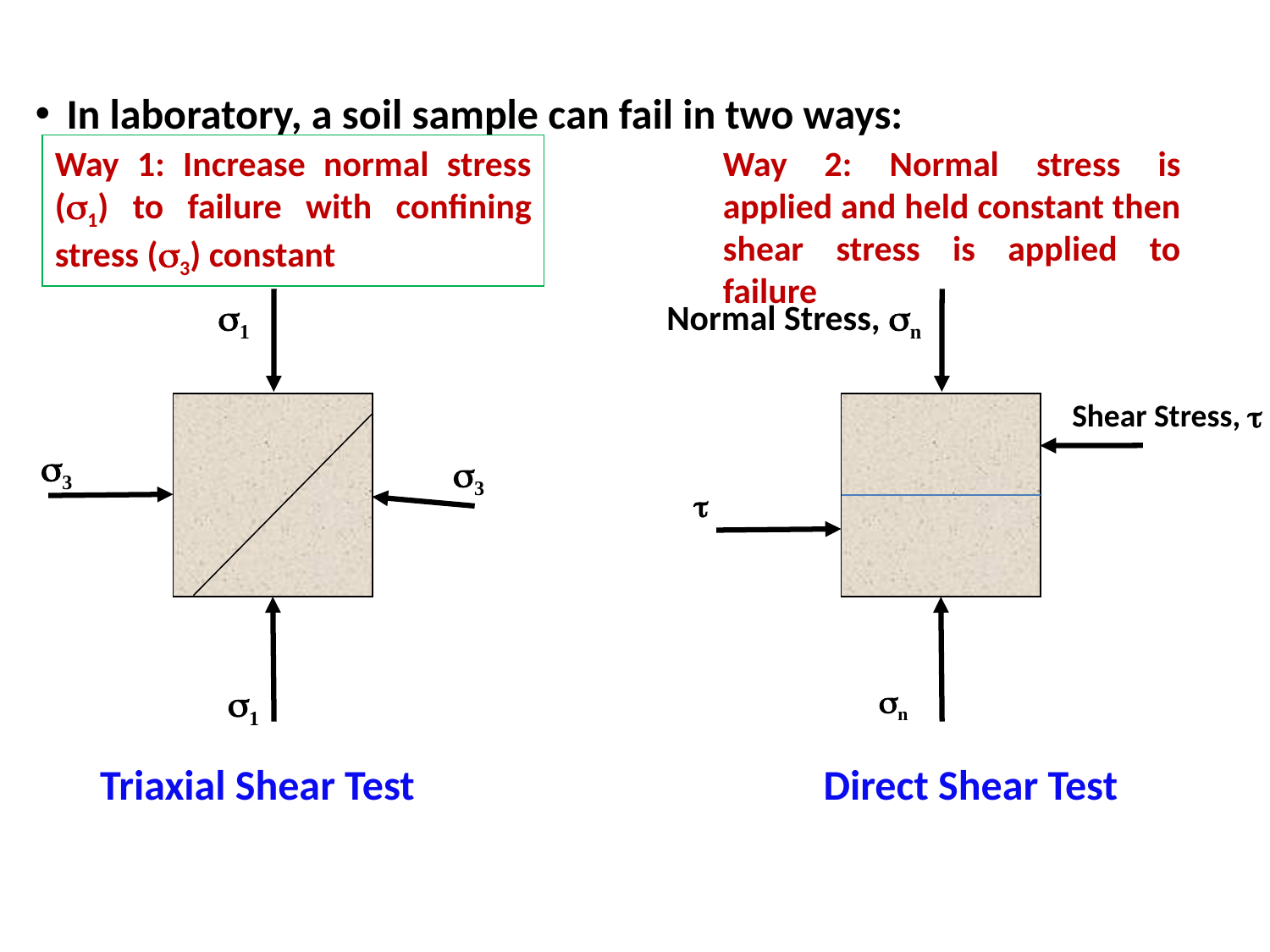

In laboratory, a soil sample can fail in two ways:
Way 1: Increase normal stress (σ1) to failure with confining stress (σ3) constant
Way 2: Normal stress is applied and held constant then shear stress is applied to failure
σ1
Normal Stress, σn
Shear Stress, τ

σ3
σ3
τ
σ1
σn
Triaxial Shear Test			      Direct Shear Test